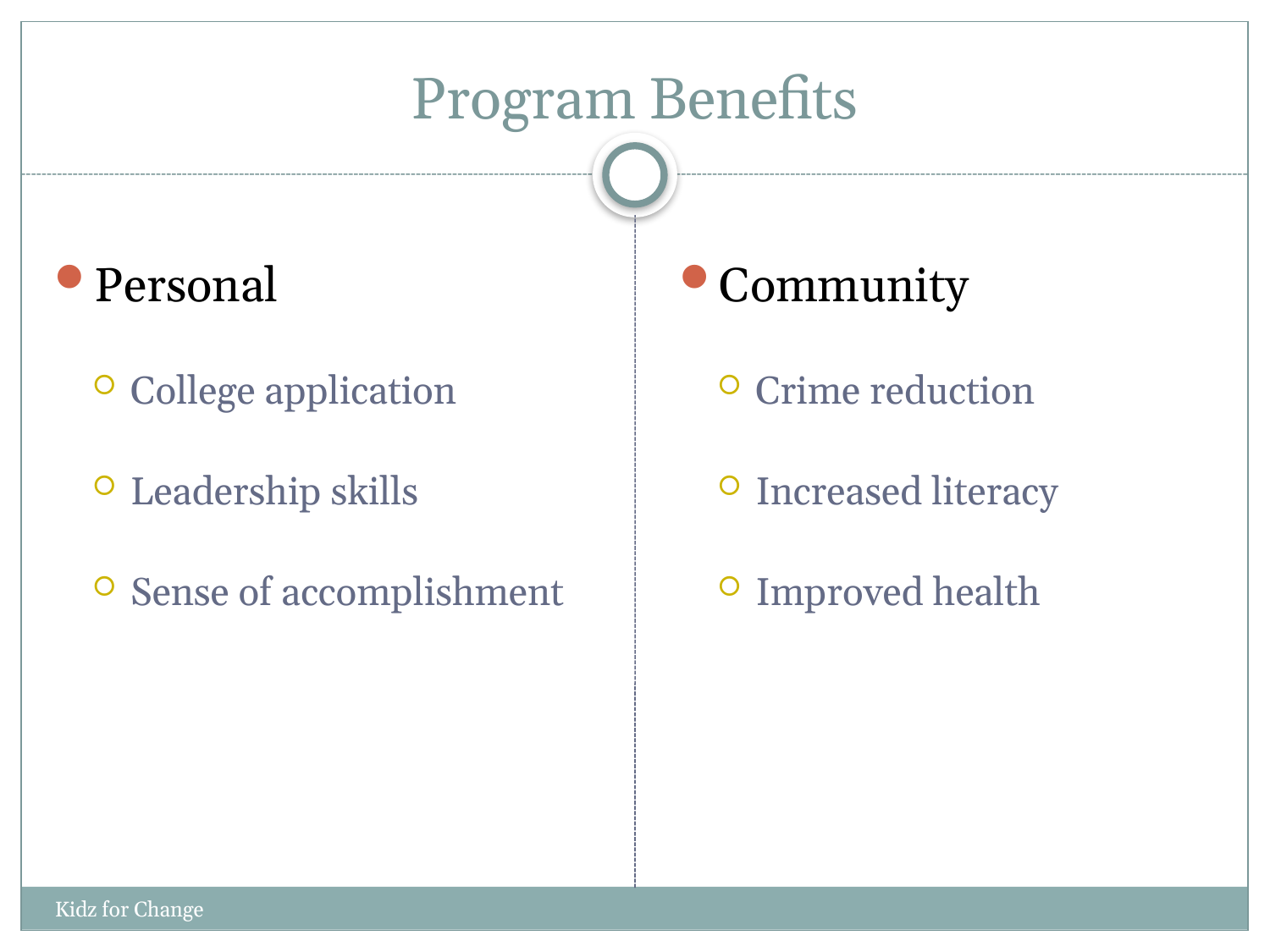

# Program Benefits
Personal
College application
Leadership skills
Sense of accomplishment
Community
Crime reduction
Increased literacy
Improved health
Kidz for Change